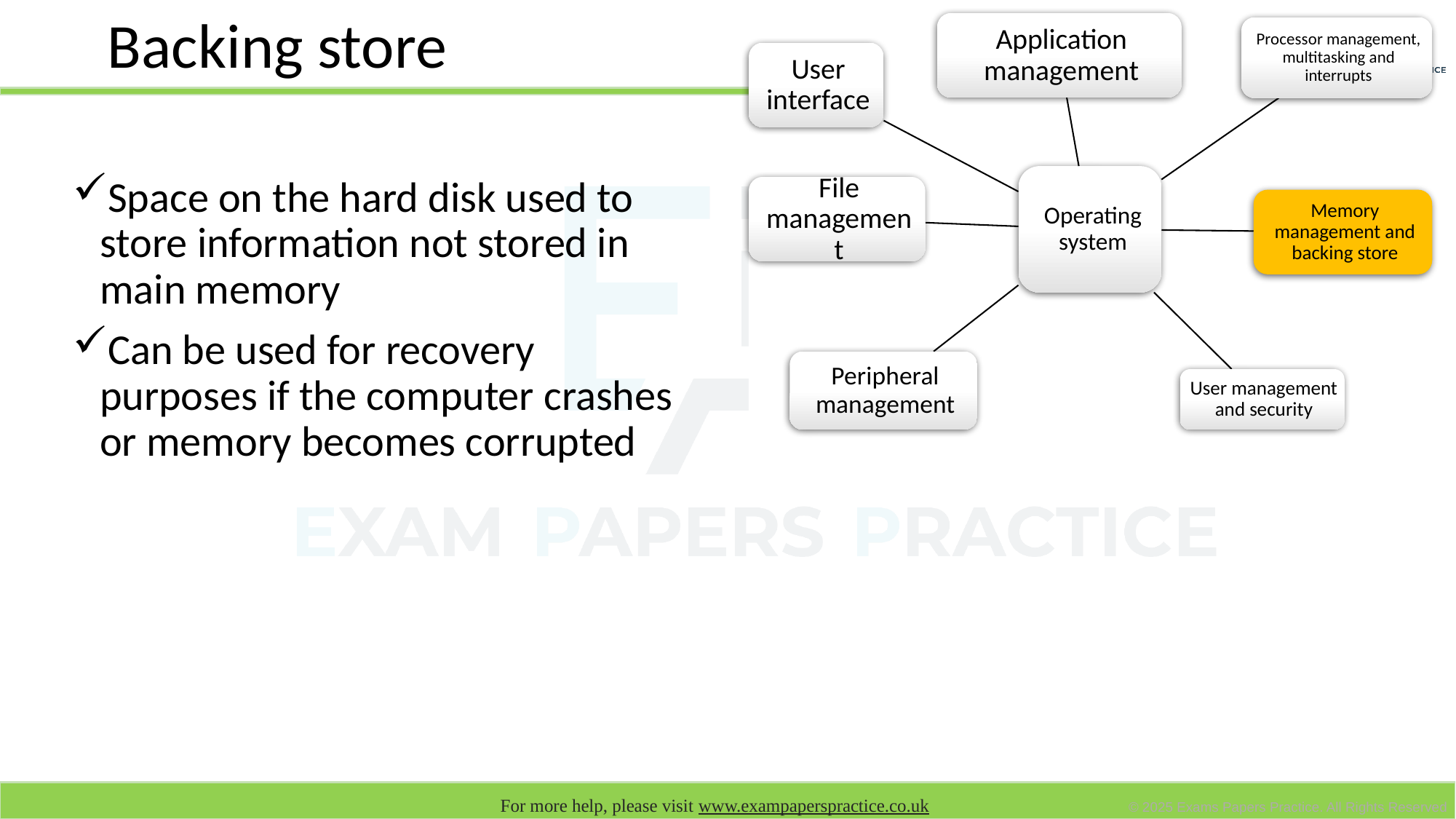

# Backing store
Operating system
Application management
Processor management, multitasking and interrupts
Memory management and backing store
User management and security
Peripheral management
File management
User interface
Space on the hard disk used to store information not stored in main memory
Can be used for recovery purposes if the computer crashes or memory becomes corrupted